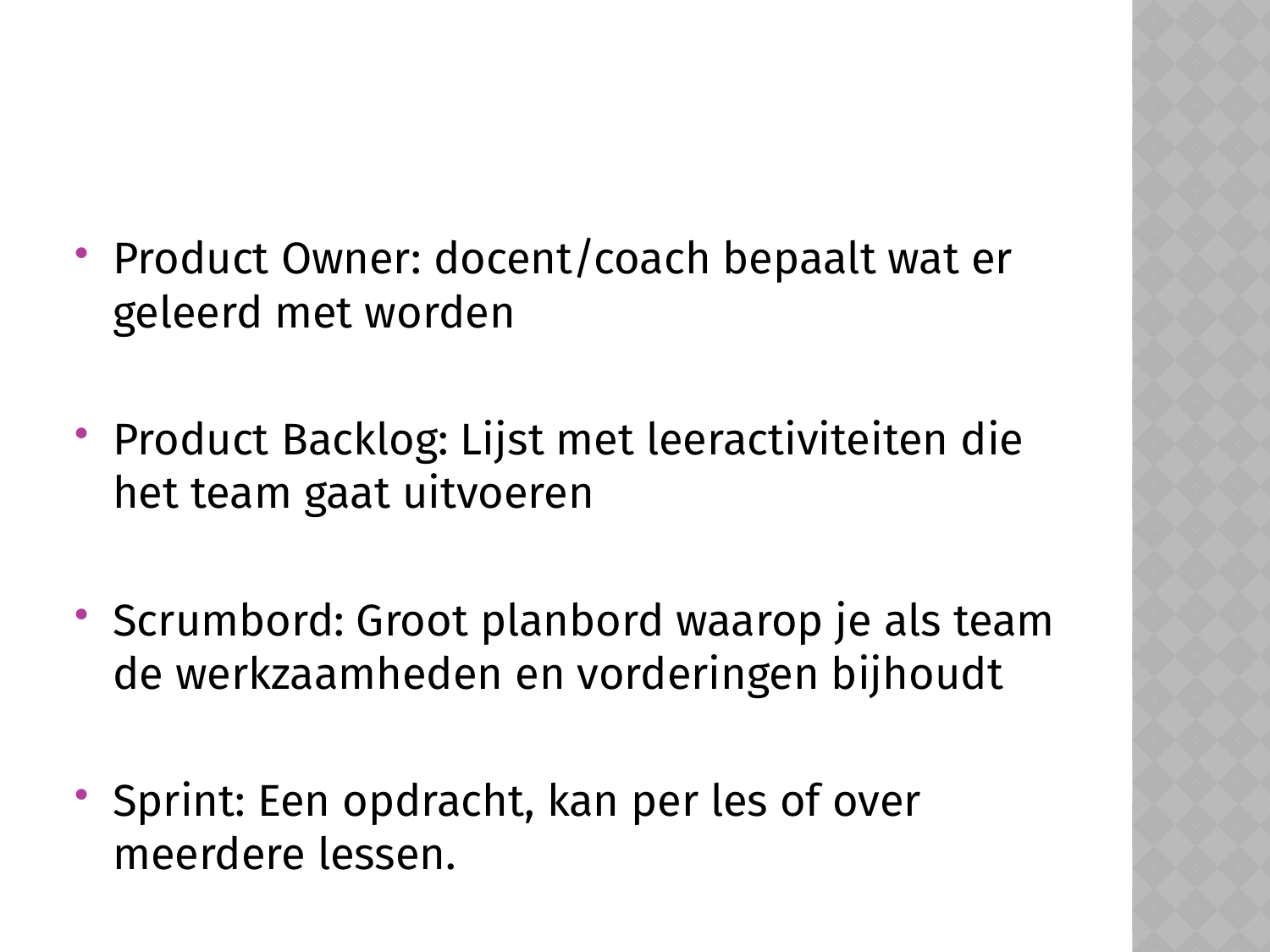

#
Product Owner: docent/coach bepaalt wat er geleerd met worden

Product Backlog: Lijst met leeractiviteiten die het team gaat uitvoeren

Scrumbord: Groot planbord waarop je als team de werkzaamheden en vorderingen bijhoudt

Sprint: Een opdracht, kan per les of over meerdere lessen.